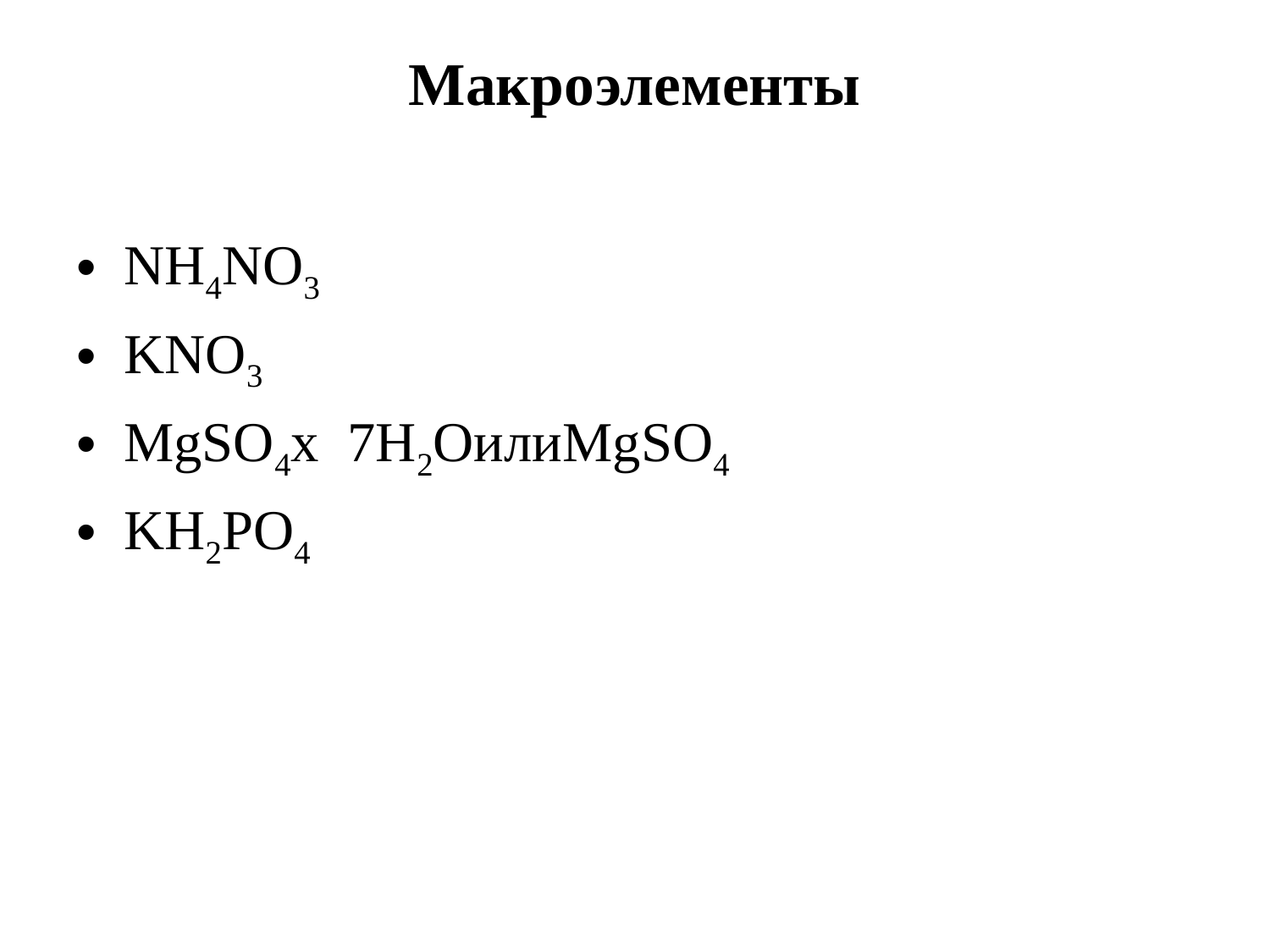

# Макроэлементы
NH4NO3
KNO3
MgSO4х  7H2OилиMgSO4
KH2PO4